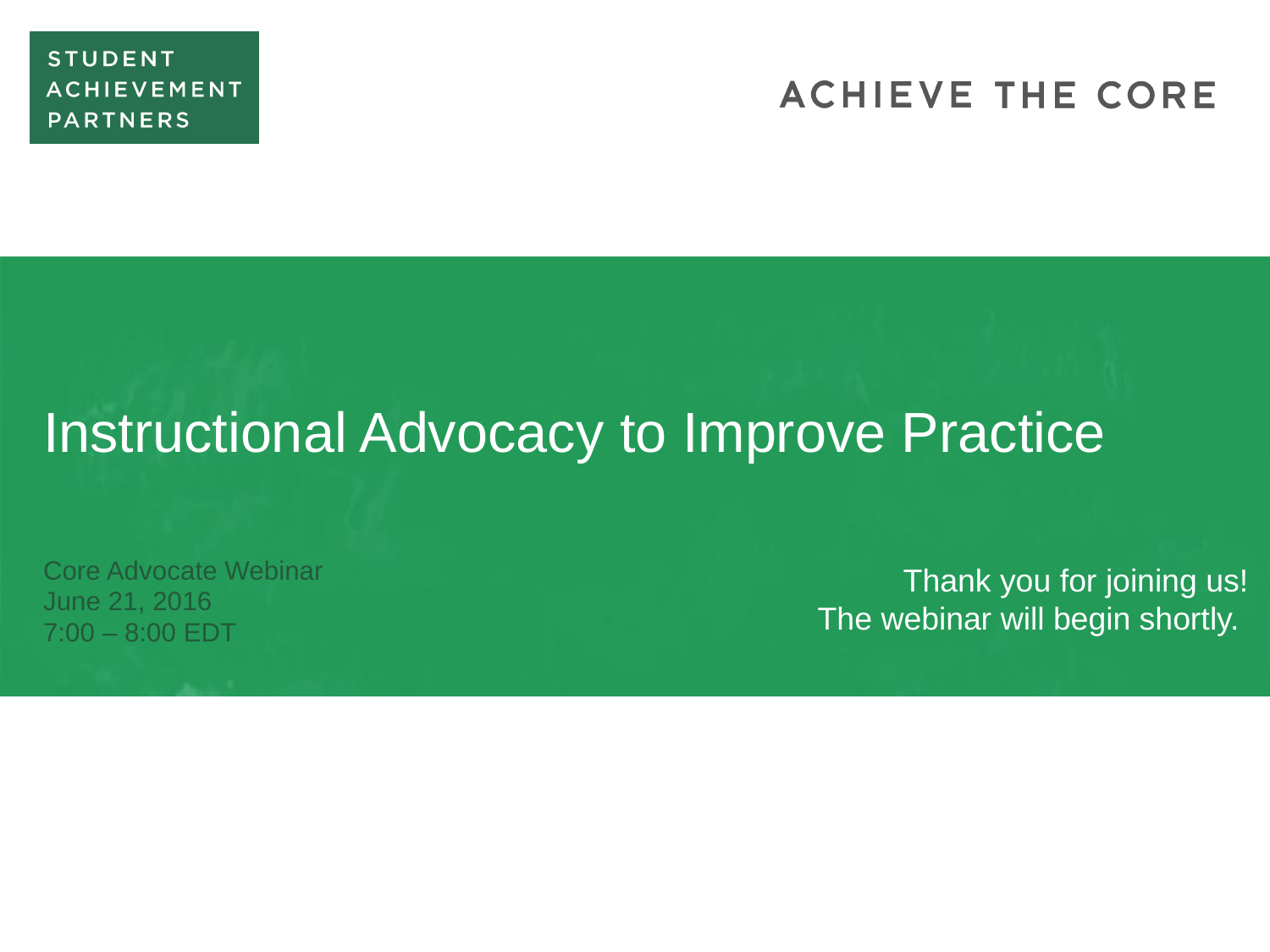

# Instructional Advocacy to Improve Practice
Thank you for joining us!
The webinar will begin shortly.
Core Advocate Webinar
June 21, 2016
7:00 – 8:00 EDT